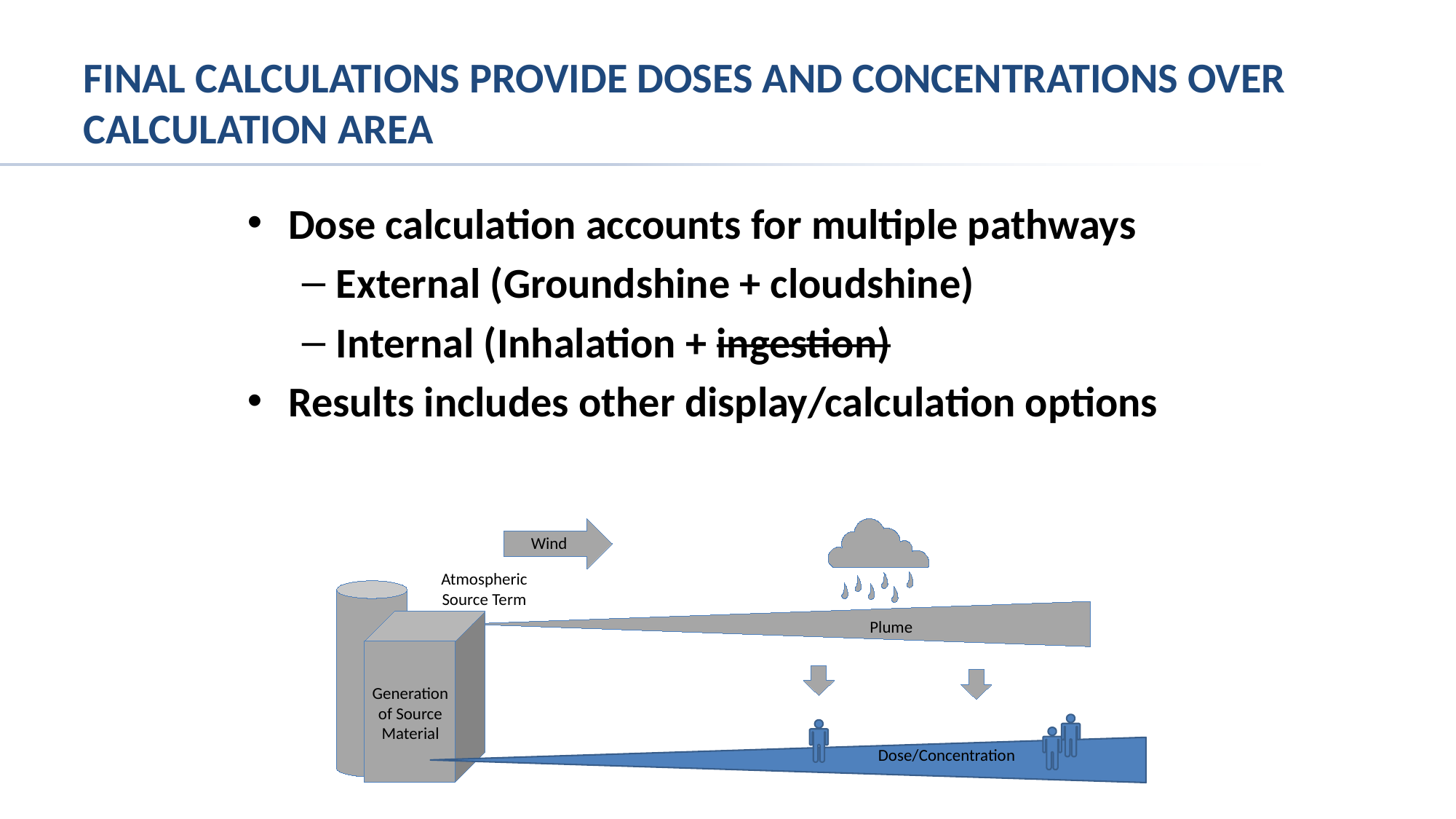

# Final Calculations Provide Doses and Concentrations over Calculation Area
Dose calculation accounts for multiple pathways
External (Groundshine + cloudshine)
Internal (Inhalation + ingestion)
Results includes other display/calculation options

Wind
Atmospheric Source Term

Plume

Generation of Source Material

Dose/Concentration